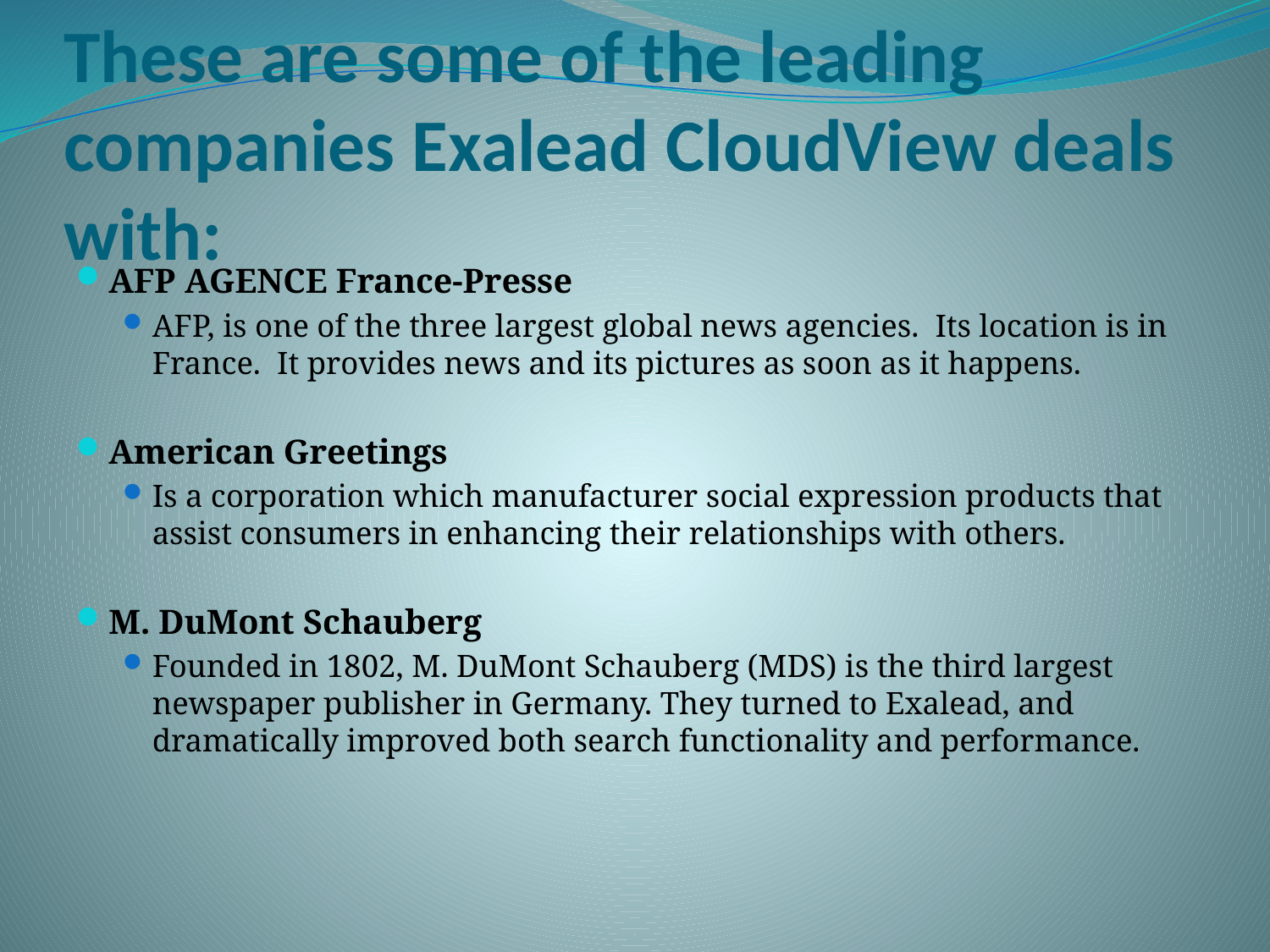

# These are some of the leading companies Exalead CloudView deals with:
AFP AGENCE France-Presse
AFP, is one of the three largest global news agencies.  Its location is in France.  It provides news and its pictures as soon as it happens.

American Greetings
Is a corporation which manufacturer social expression products that assist consumers in enhancing their relationships with others.

M. DuMont Schauberg
Founded in 1802, M. DuMont Schauberg (MDS) is the third largest newspaper publisher in Germany. They turned to Exalead, and dramatically improved both search functionality and performance.